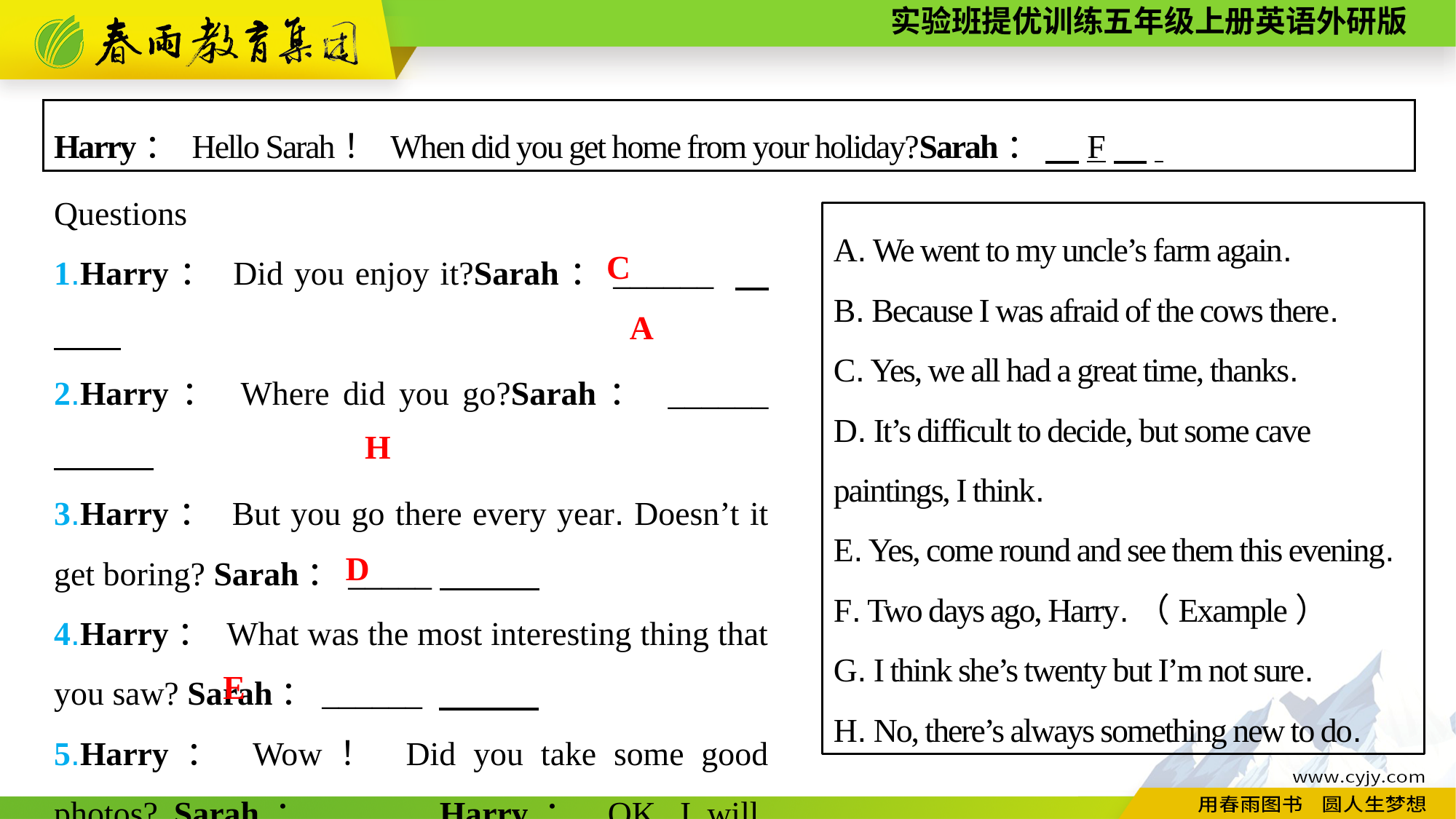

Harry： Hello Sarah！ When did you get home from your holiday?Sarah： 　F　.
Questions
1.Harry： Did you enjoy it?Sarah：______
2.Harry： Where did you go?Sarah： ______
3.Harry： But you go there every year. Doesn’t it get boring? Sarah：_____
4.Harry： What was the most interesting thing that you saw? Sarah：______
5.Harry： Wow！ Did you take some good photos? Sarah： ______Harry： OK, I will. Thanks！
A. We went to my uncle’s farm again.
B. Because I was afraid of the cows there.
C. Yes, we all had a great time, thanks.
D. It’s difficult to decide, but some cave paintings, I think.
E. Yes, come round and see them this evening.
F. Two days ago, Harry.（Example）
G. I think she’s twenty but I’m not sure.
H. No, there’s always something new to do.
C
A
H
D
E